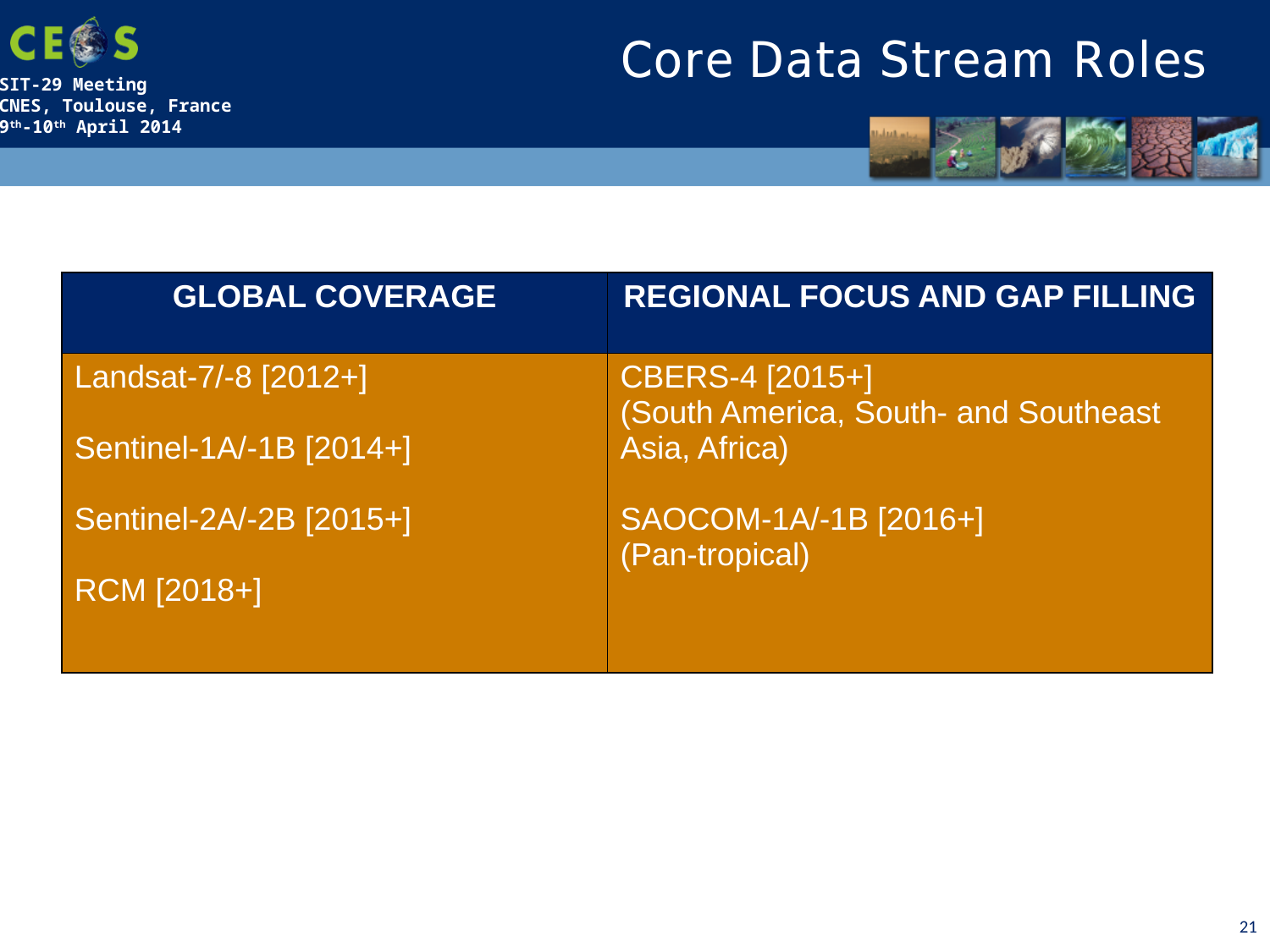

Core Data Stream Roles
| GLOBAL COVERAGE | REGIONAL FOCUS AND GAP FILLING |
| --- | --- |
| Landsat-7/-8 [2012+] Sentinel-1A/-1B [2014+] Sentinel-2A/-2B [2015+] RCM [2018+] | CBERS-4 [2015+] (South America, South- and Southeast Asia, Africa) SAOCOM-1A/-1B [2016+] (Pan-tropical) |
21